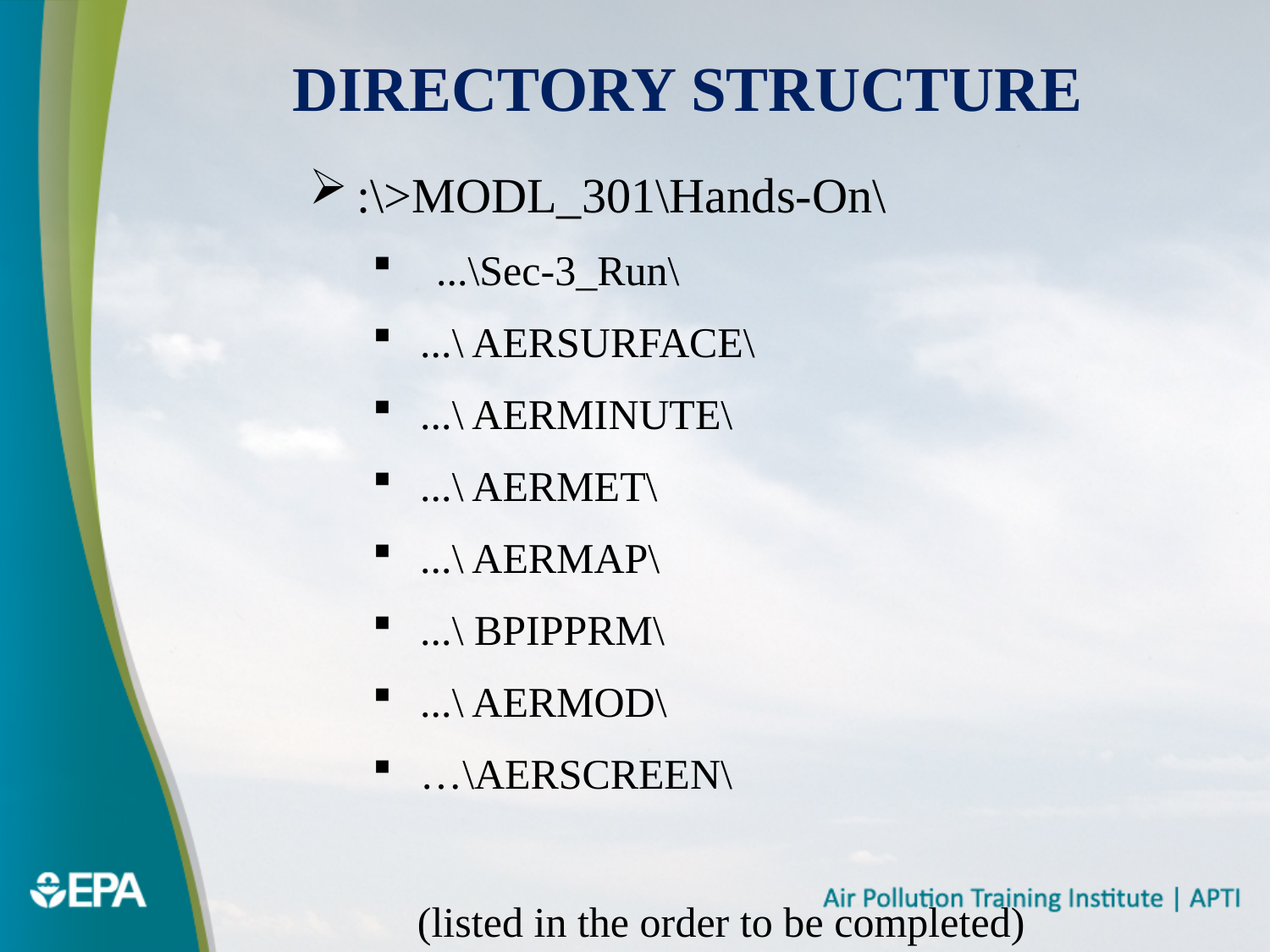

# Directory Structure
:\>MODL_301\Hands-On\
...\Sec-3_Run\
...\ AERSURFACE\
...\ AERMINUTE\
...\ AERMET\
...\ AERMAP\
...\ BPIPPRM\
...\ AERMOD\
…\AERSCREEN\

     (listed in the order to be completed)